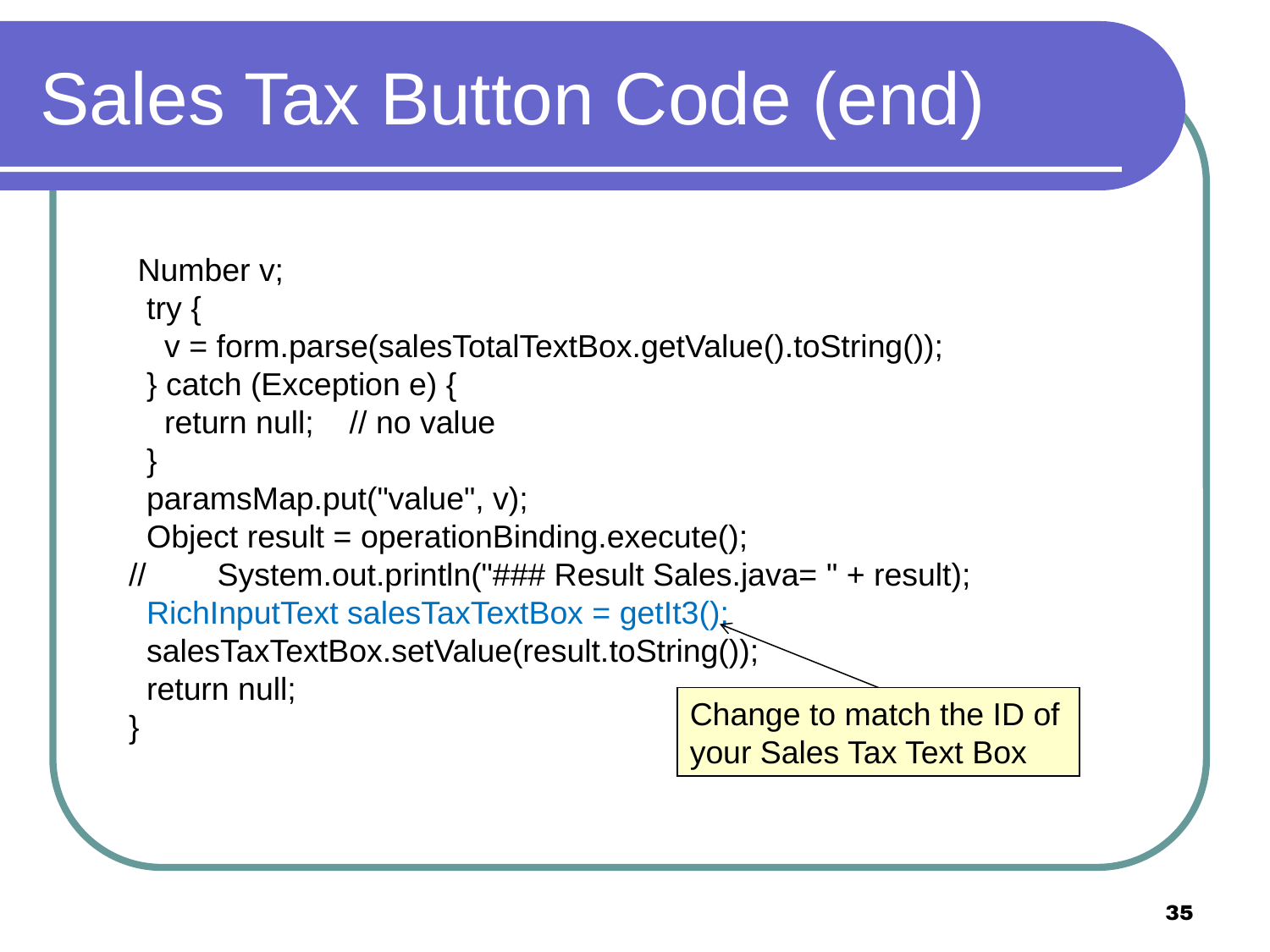

# Sales Tax Button Code (end)
 Number v;
  try {
    v = form.parse(salesTotalTextBox.getValue().toString());
  } catch (Exception e) {
    return null;    // no value
  }
  paramsMap.put("value", v);
  Object result = operationBinding.execute();
//        System.out.println("### Result Sales.java= " + result);
  RichInputText salesTaxTextBox = getIt3();
  salesTaxTextBox.setValue(result.toString());
  return null;
}
Change to match the ID of your Sales Tax Text Box
35